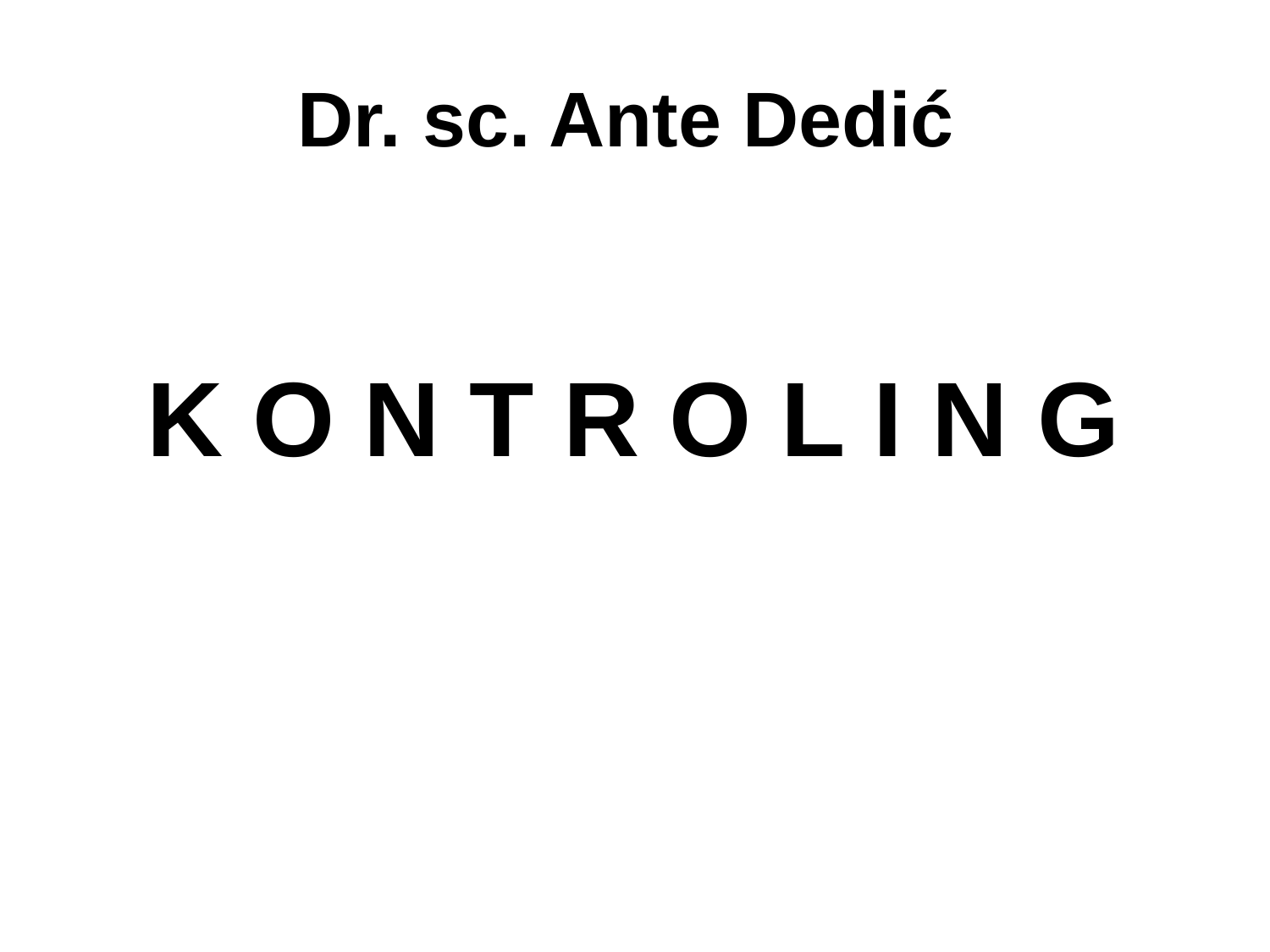

# Dr. sc. Ante Dedić

   K O N T R O L I N G